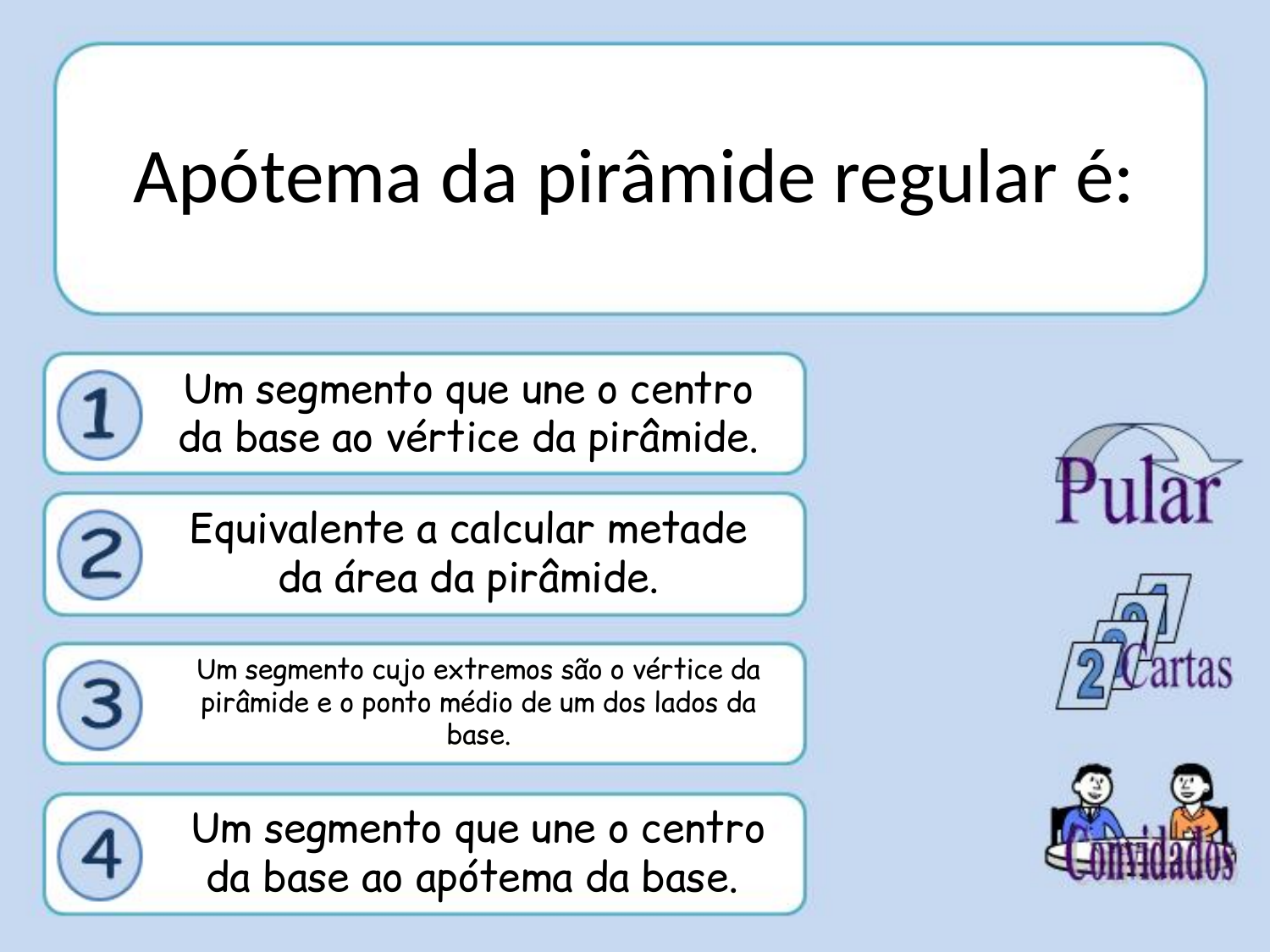

# Apótema da pirâmide regular é:
Um segmento que une o centro da base ao vértice da pirâmide.
.

.
Equivalente a calcular metade da área da pirâmide.
Um segmento cujo extremos são o vértice da pirâmide e o ponto médio de um dos lados da base.
Um segmento que une o centro da base ao apótema da base.